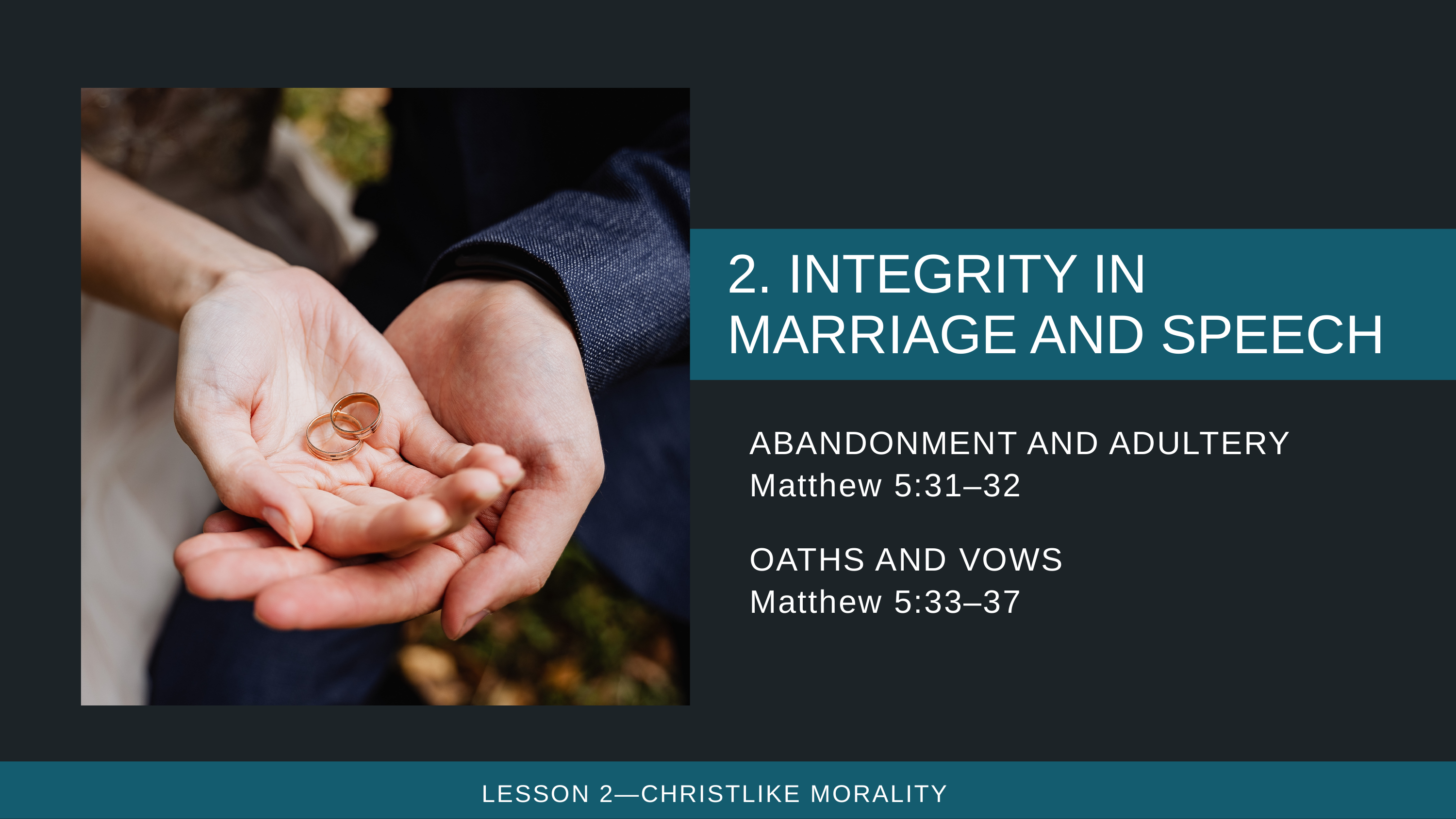

ABANDONMENT AND ADULTERY
Matthew 5:31–32
OATHS AND VOWS
Matthew 5:33–37